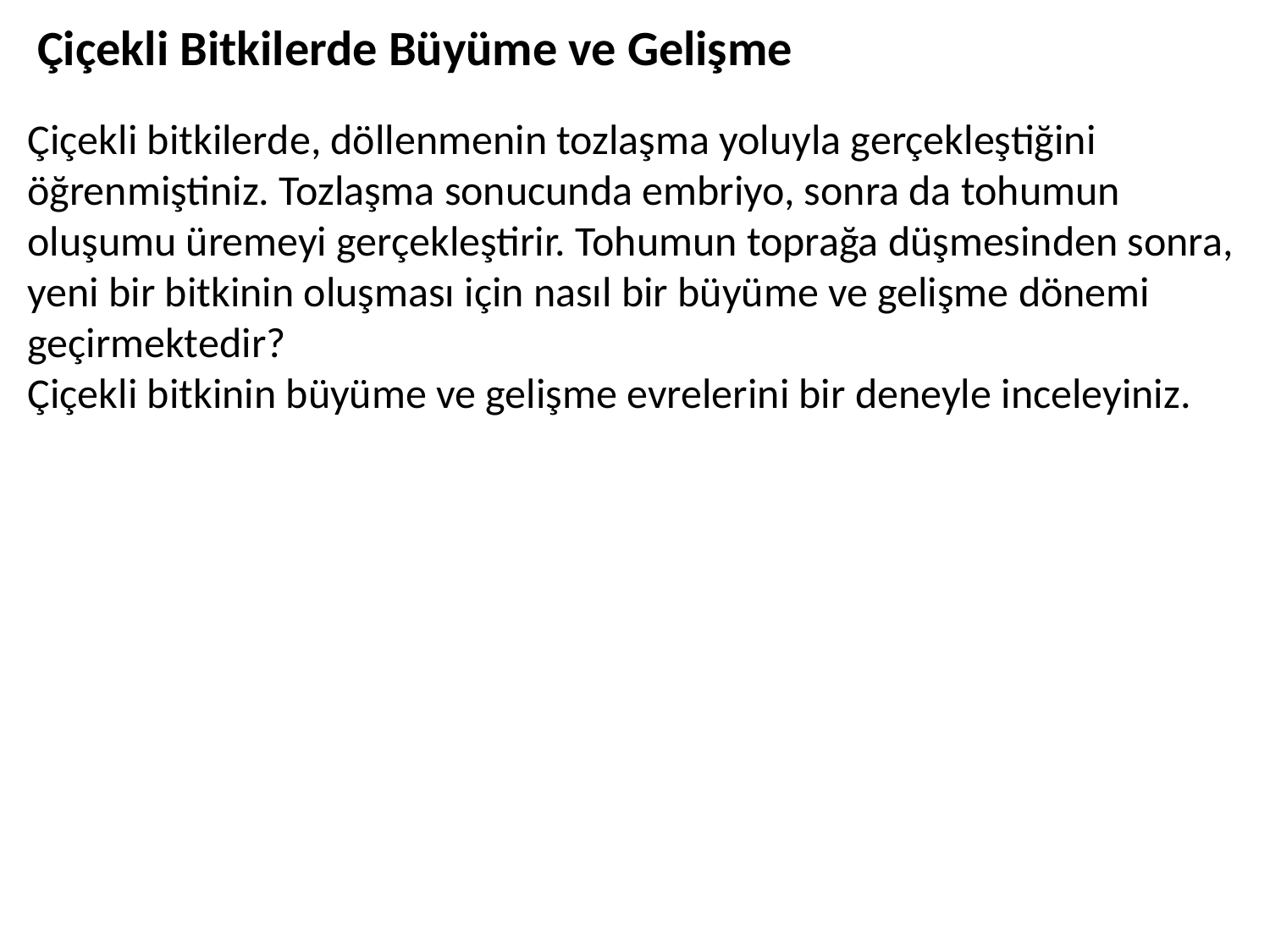

Çiçekli Bitkilerde Büyüme ve Gelişme
Çiçekli bitkilerde, döllenmenin tozlaşma yoluyla gerçekleştiğini
öğrenmiştiniz. Tozlaşma sonucunda embriyo, sonra da tohumun oluşumu üremeyi gerçekleştirir. Tohumun toprağa düşmesinden sonra, yeni bir bitkinin oluşması için nasıl bir büyüme ve gelişme dönemi geçirmektedir?
Çiçekli bitkinin büyüme ve gelişme evrelerini bir deneyle inceleyiniz.